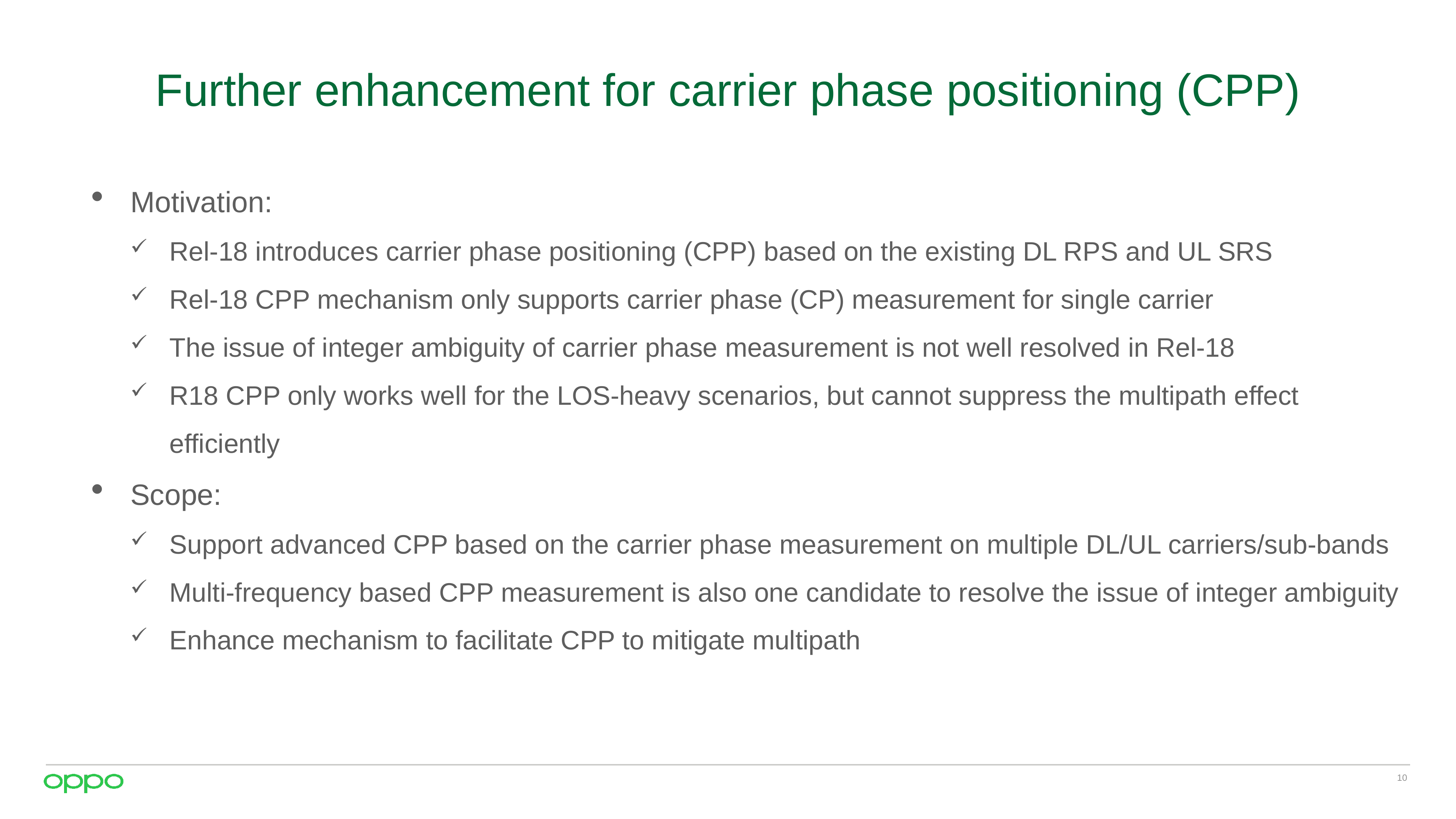

# Further enhancement for carrier phase positioning (CPP)
Motivation:
Rel-18 introduces carrier phase positioning (CPP) based on the existing DL RPS and UL SRS
Rel-18 CPP mechanism only supports carrier phase (CP) measurement for single carrier
The issue of integer ambiguity of carrier phase measurement is not well resolved in Rel-18
R18 CPP only works well for the LOS-heavy scenarios, but cannot suppress the multipath effect efficiently
Scope:
Support advanced CPP based on the carrier phase measurement on multiple DL/UL carriers/sub-bands
Multi-frequency based CPP measurement is also one candidate to resolve the issue of integer ambiguity
Enhance mechanism to facilitate CPP to mitigate multipath